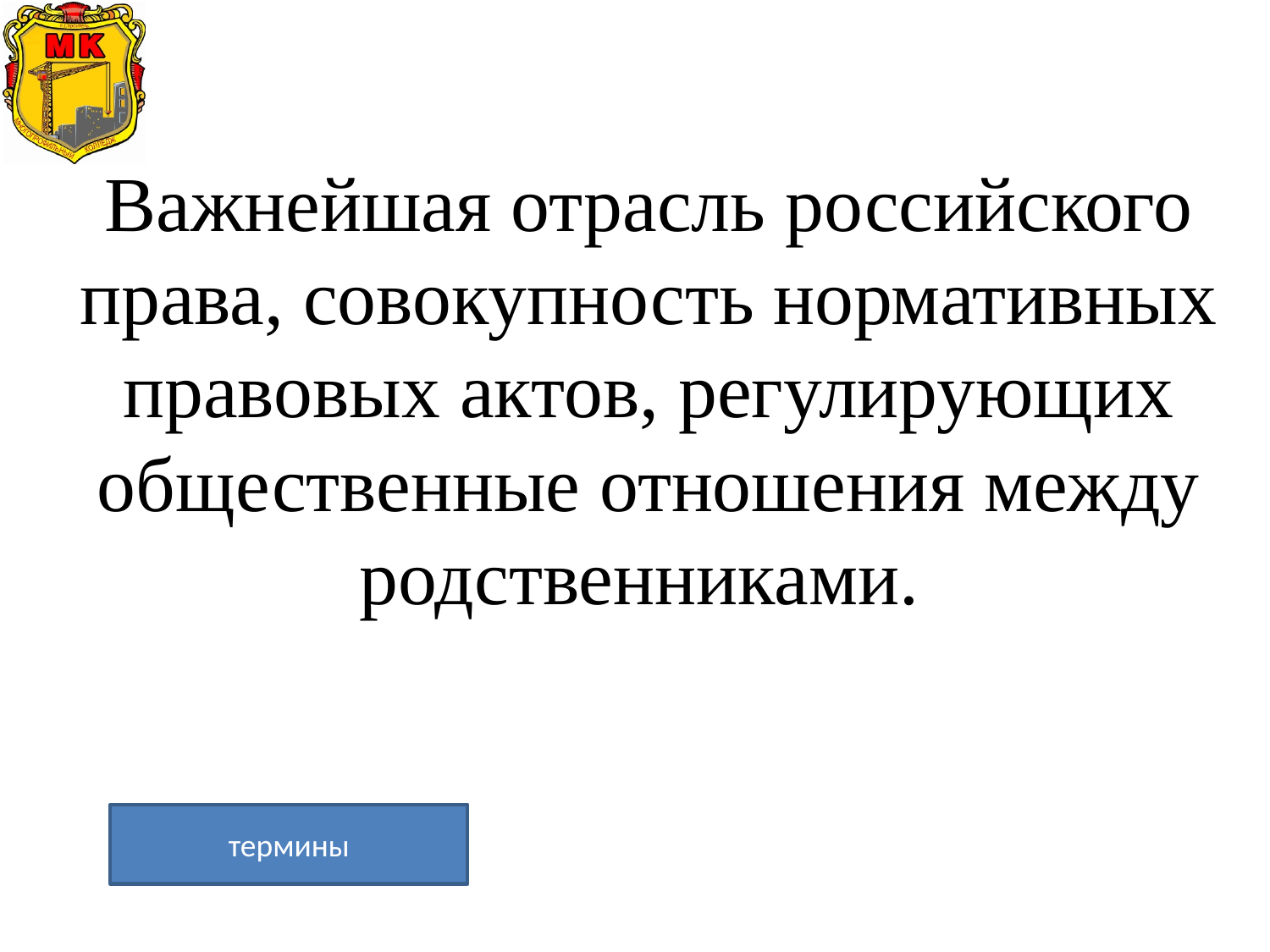

# Важнейшая отрасль российского права, совокупность нормативных правовых актов, регулирующих общественные отношения между родственниками.
термины